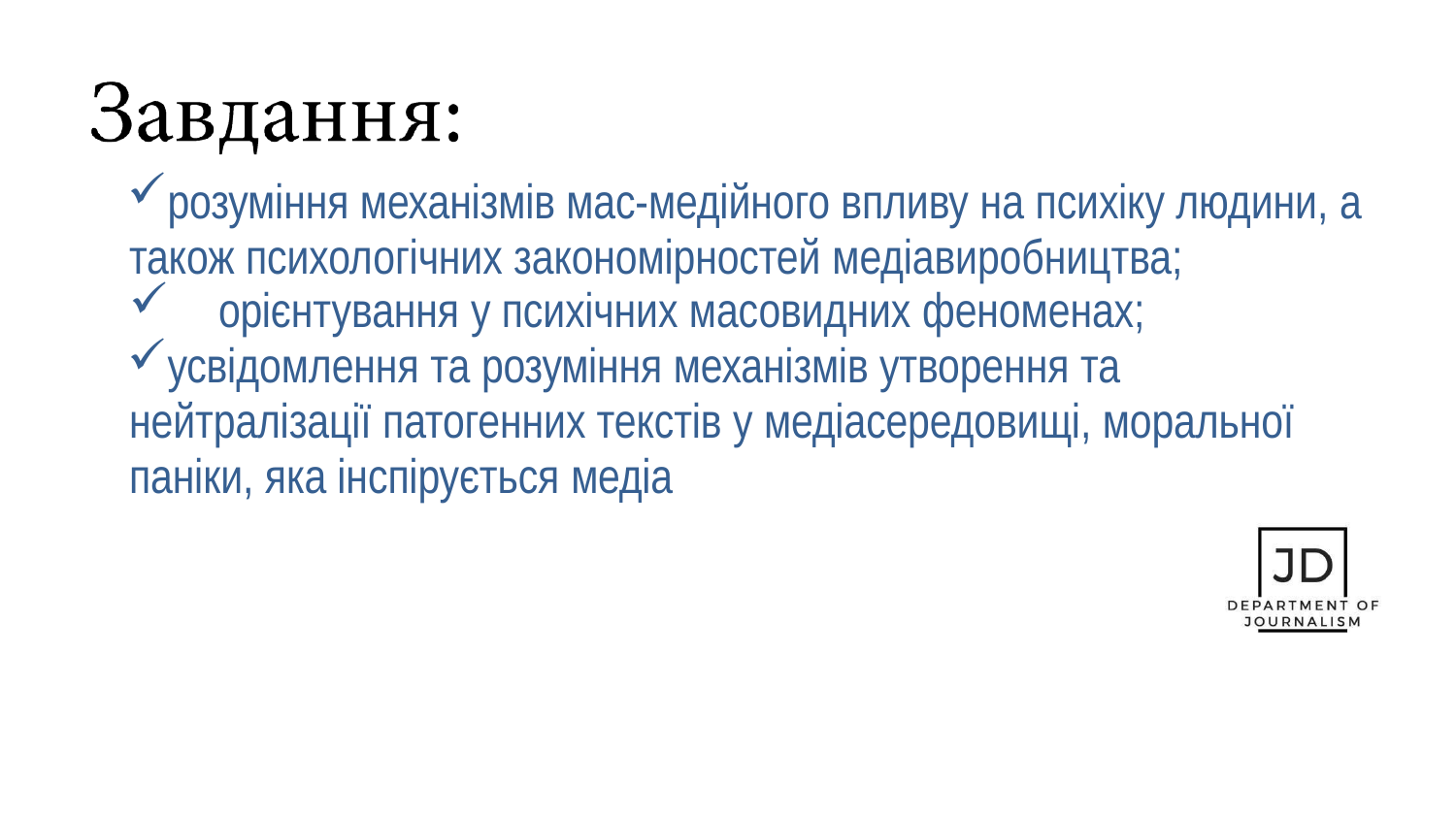

розуміння механізмів мас-медійного впливу на психіку людини, а  також психологічних закономірностей медіавиробництва;
орієнтування у психічних масовидних феноменах;
усвідомлення та розуміння механізмів утворення та  нейтралізації патогенних текстів у медіасередовищі, моральної  паніки, яка інспірується медіа